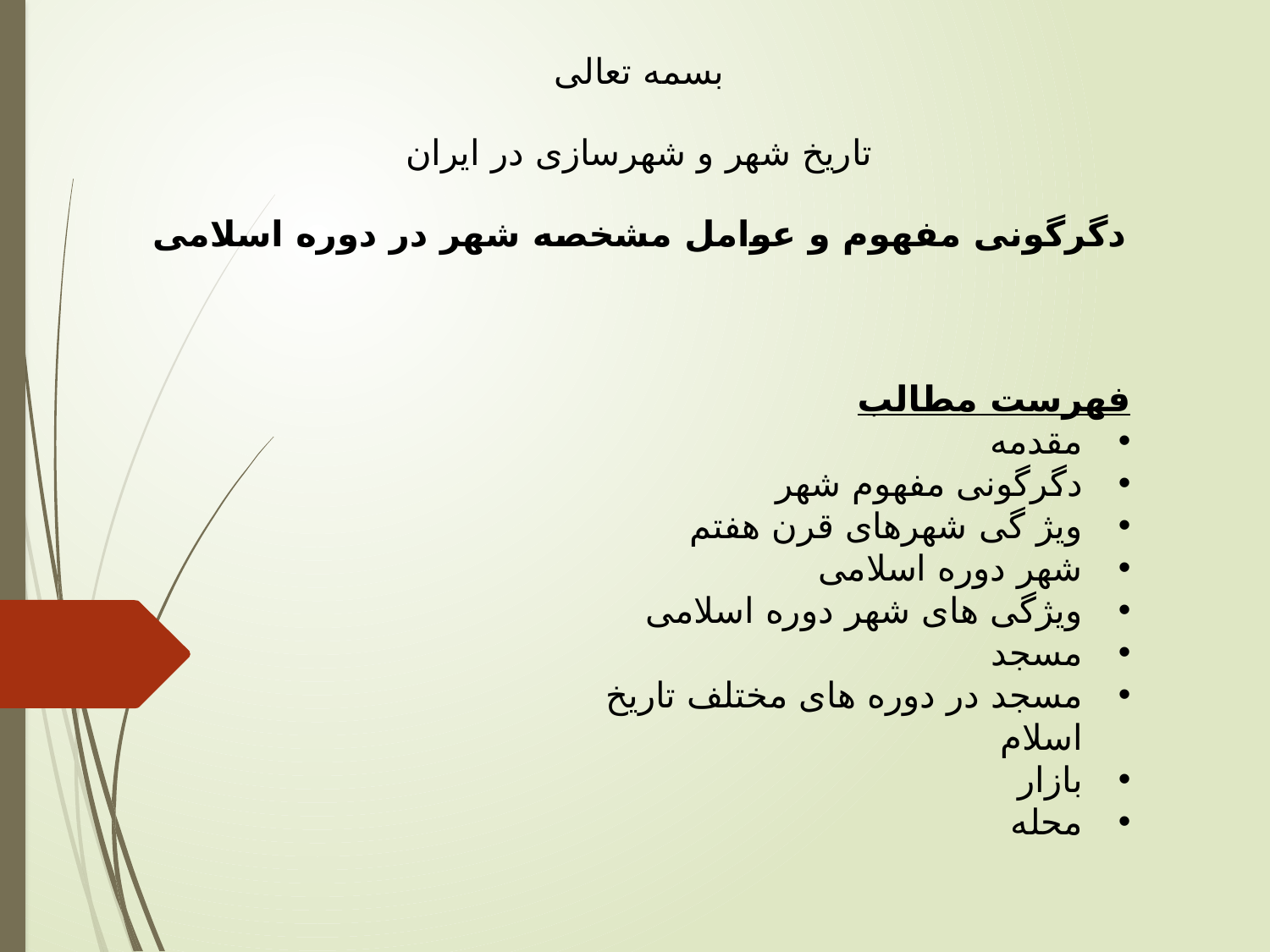

بسمه تعالی
تاریخ شهر و شهرسازی در ایران
دگرگونی مفهوم و عوامل مشخصه شهر در دوره اسلامی
فهرست مطالب
مقدمه
دگرگونی مفهوم شهر
ویژ گی شهرهای قرن هفتم
شهر دوره اسلامی
ویژگی های شهر دوره اسلامی
مسجد
مسجد در دوره های مختلف تاریخ اسلام
بازار
محله